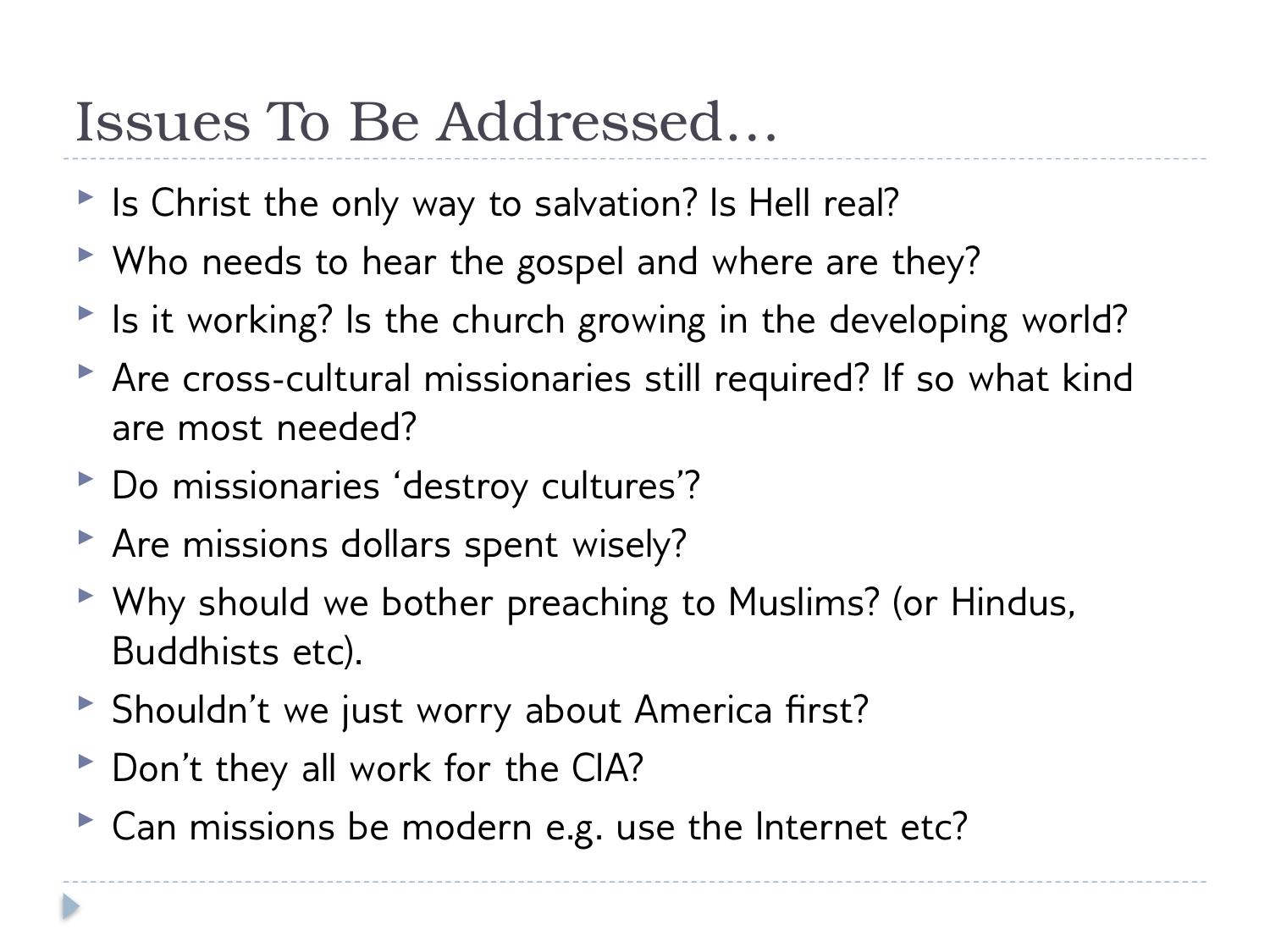

# Issues To Be Addressed…
Is Christ the only way to salvation? Is Hell real?
Who needs to hear the gospel and where are they?
Is it working? Is the church growing in the developing world?
Are cross-cultural missionaries still required? If so what kind are most needed?
Do missionaries ‘destroy cultures’?
Are missions dollars spent wisely?
Why should we bother preaching to Muslims? (or Hindus, Buddhists etc).
Shouldn’t we just worry about America first?
Don’t they all work for the CIA?
Can missions be modern e.g. use the Internet etc?